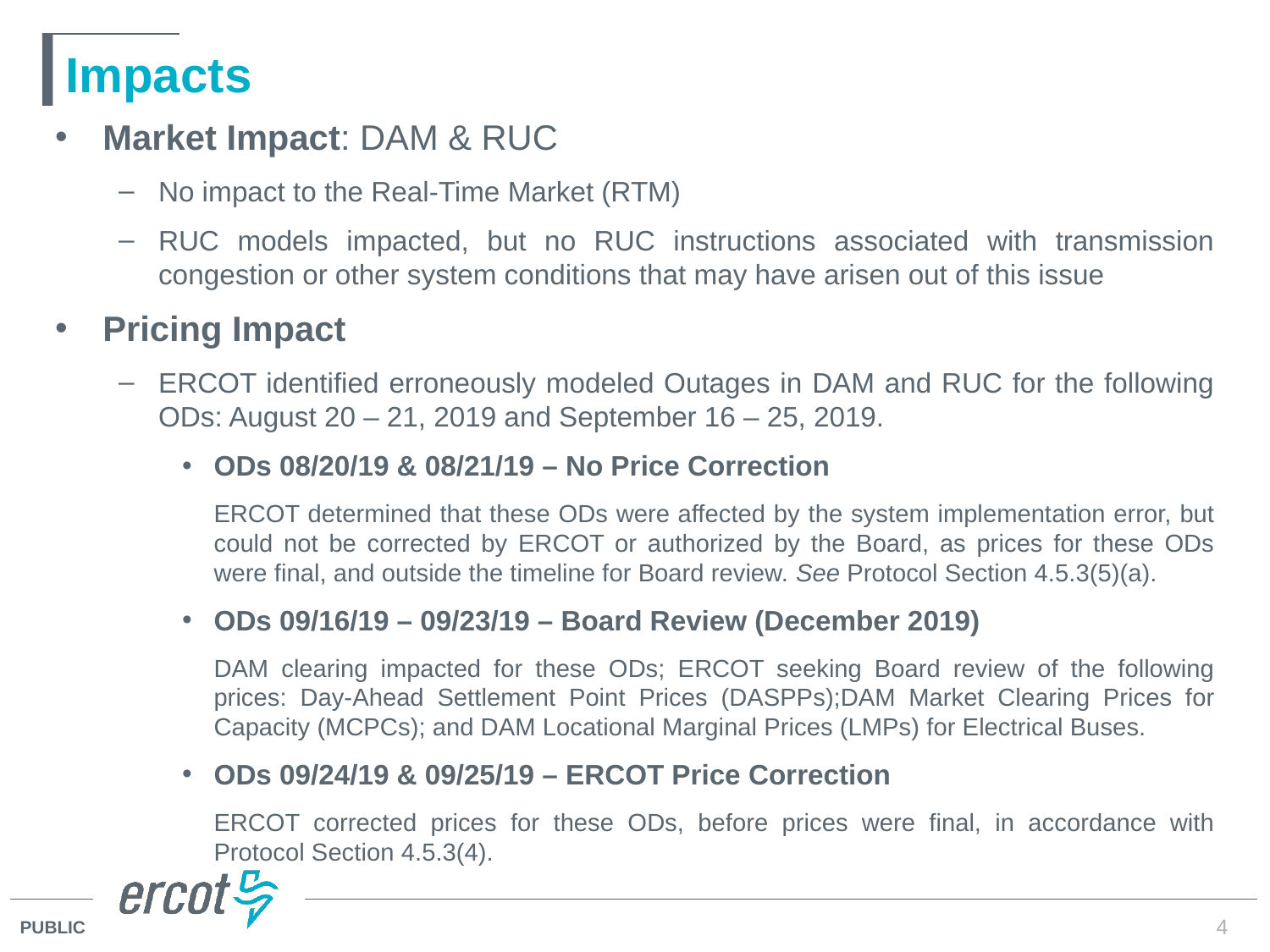

# Impacts
Market Impact: DAM & RUC
No impact to the Real-Time Market (RTM)
RUC models impacted, but no RUC instructions associated with transmission congestion or other system conditions that may have arisen out of this issue
Pricing Impact
ERCOT identified erroneously modeled Outages in DAM and RUC for the following ODs: August 20 – 21, 2019 and September 16 – 25, 2019.
ODs 08/20/19 & 08/21/19 – No Price Correction
ERCOT determined that these ODs were affected by the system implementation error, but could not be corrected by ERCOT or authorized by the Board, as prices for these ODs were final, and outside the timeline for Board review. See Protocol Section 4.5.3(5)(a).
ODs 09/16/19 – 09/23/19 – Board Review (December 2019)
DAM clearing impacted for these ODs; ERCOT seeking Board review of the following prices: Day-Ahead Settlement Point Prices (DASPPs);DAM Market Clearing Prices for Capacity (MCPCs); and DAM Locational Marginal Prices (LMPs) for Electrical Buses.
ODs 09/24/19 & 09/25/19 – ERCOT Price Correction
ERCOT corrected prices for these ODs, before prices were final, in accordance with Protocol Section 4.5.3(4).
4